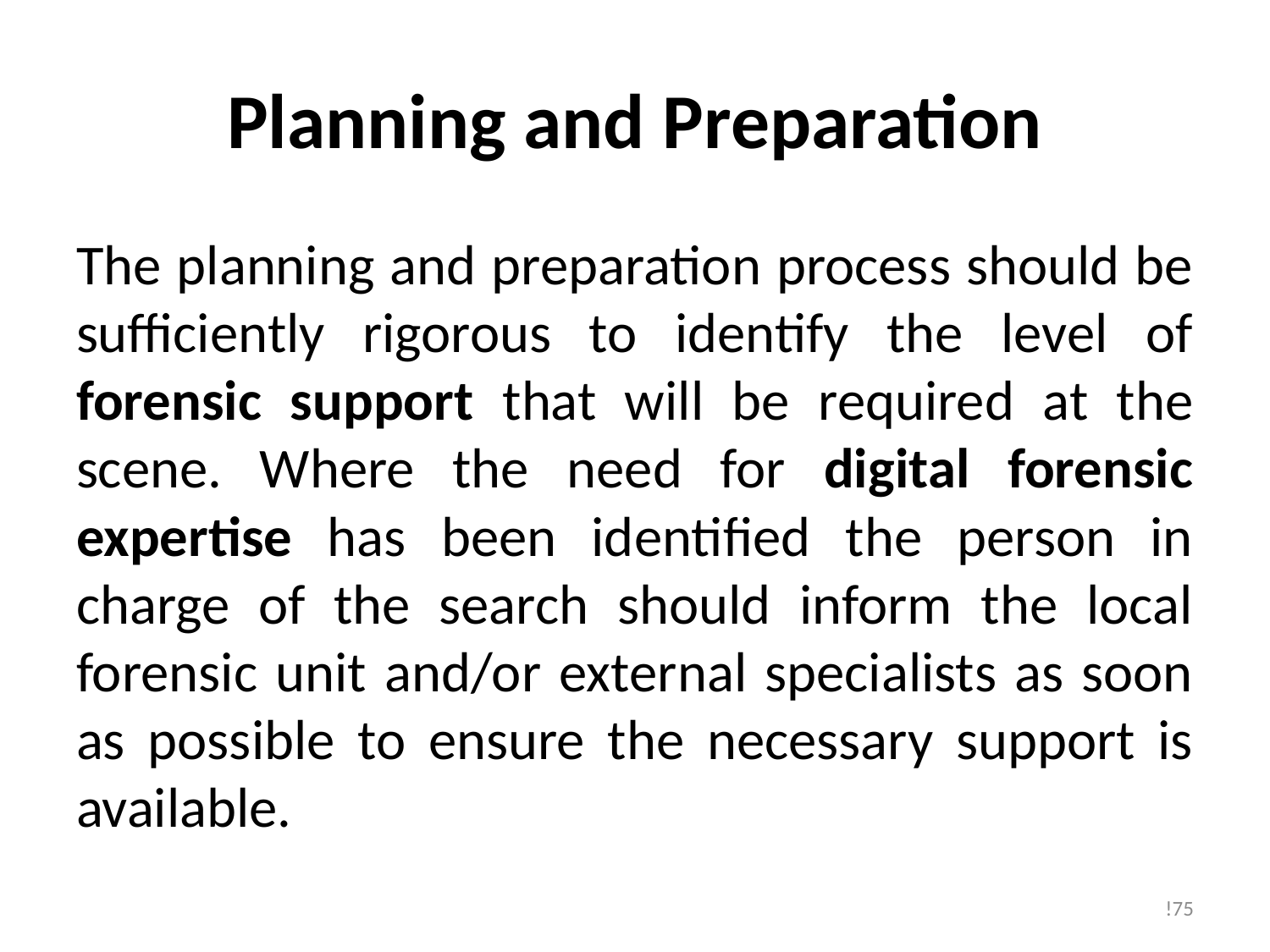

# Planning and Preparation
The planning and preparation process should be sufficiently rigorous to identify the level of forensic support that will be required at the scene. Where the need for digital forensic expertise has been identified the person in charge of the search should inform the local forensic unit and/or external specialists as soon as possible to ensure the necessary support is available.

!75